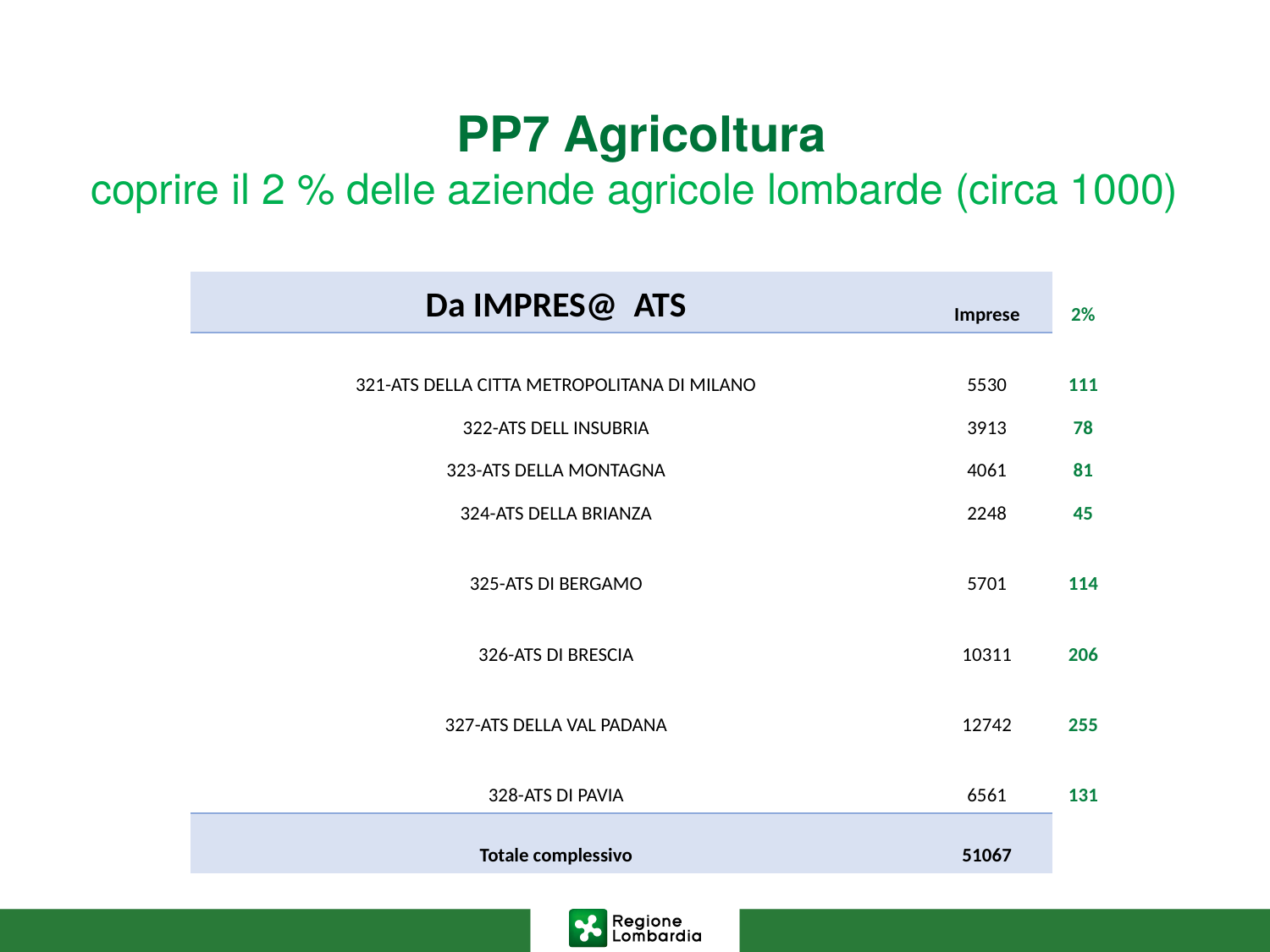

PP7 Agricoltura
coprire il 2 % delle aziende agricole lombarde (circa 1000)

| Da IMPRES@ ATS | Imprese | 2% |
| --- | --- | --- |
| 321-ATS DELLA CITTA METROPOLITANA DI MILANO | 5530 | 111 |
| 322-ATS DELL INSUBRIA | 3913 | 78 |
| 323-ATS DELLA MONTAGNA | 4061 | 81 |
| 324-ATS DELLA BRIANZA | 2248 | 45 |
| 325-ATS DI BERGAMO | 5701 | 114 |
| 326-ATS DI BRESCIA | 10311 | 206 |
| 327-ATS DELLA VAL PADANA | 12742 | 255 |
| 328-ATS DI PAVIA | 6561 | 131 |
| Totale complessivo | 51067 |  |